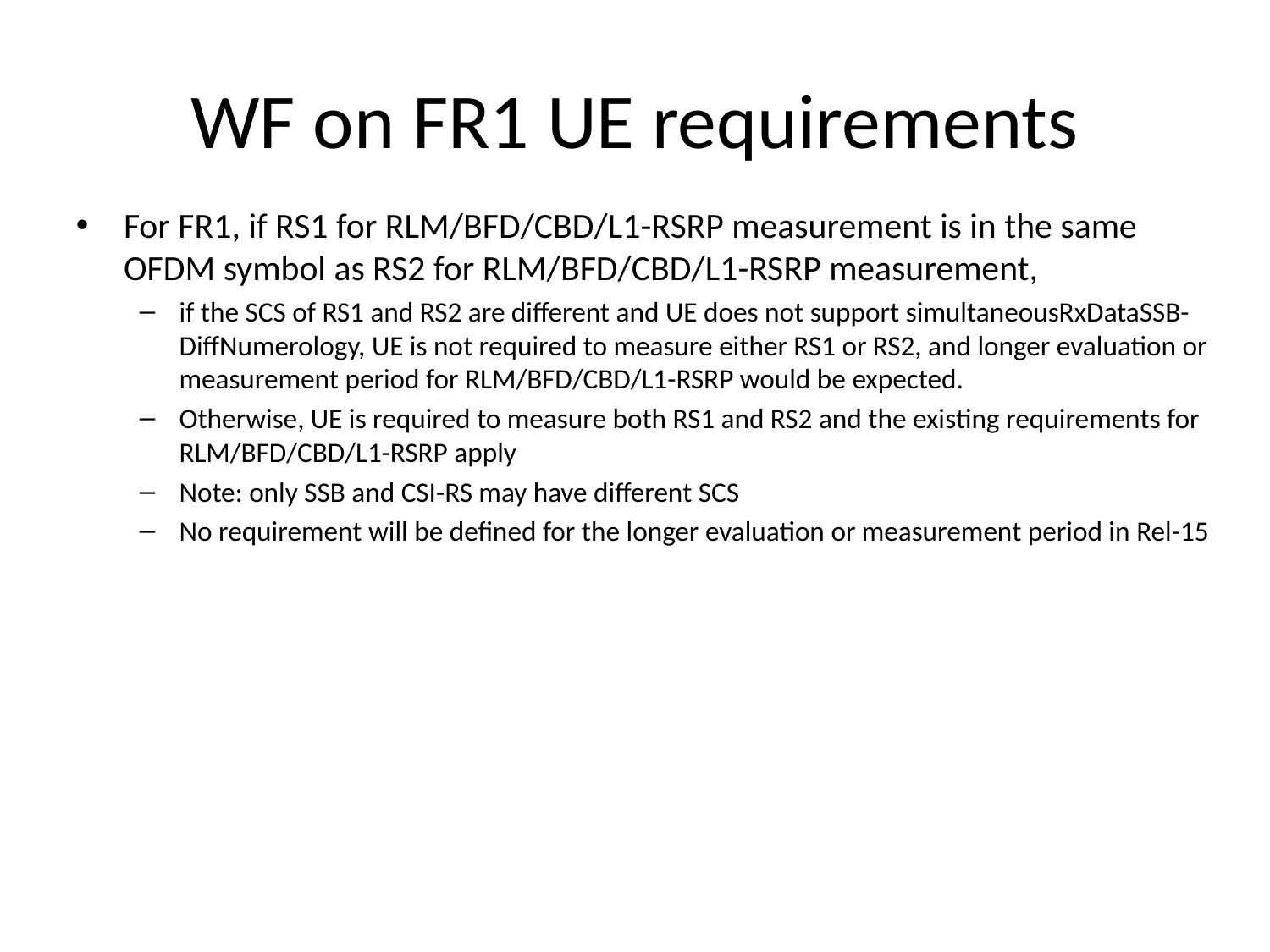

# WF on FR1 UE requirements
For FR1, if RS1 for RLM/BFD/CBD/L1-RSRP measurement is in the same OFDM symbol as RS2 for RLM/BFD/CBD/L1-RSRP measurement,
if the SCS of RS1 and RS2 are different and UE does not support simultaneousRxDataSSB-DiffNumerology, UE is not required to measure either RS1 or RS2, and longer evaluation or measurement period for RLM/BFD/CBD/L1-RSRP would be expected.
Otherwise, UE is required to measure both RS1 and RS2 and the existing requirements for RLM/BFD/CBD/L1-RSRP apply
Note: only SSB and CSI-RS may have different SCS
No requirement will be defined for the longer evaluation or measurement period in Rel-15